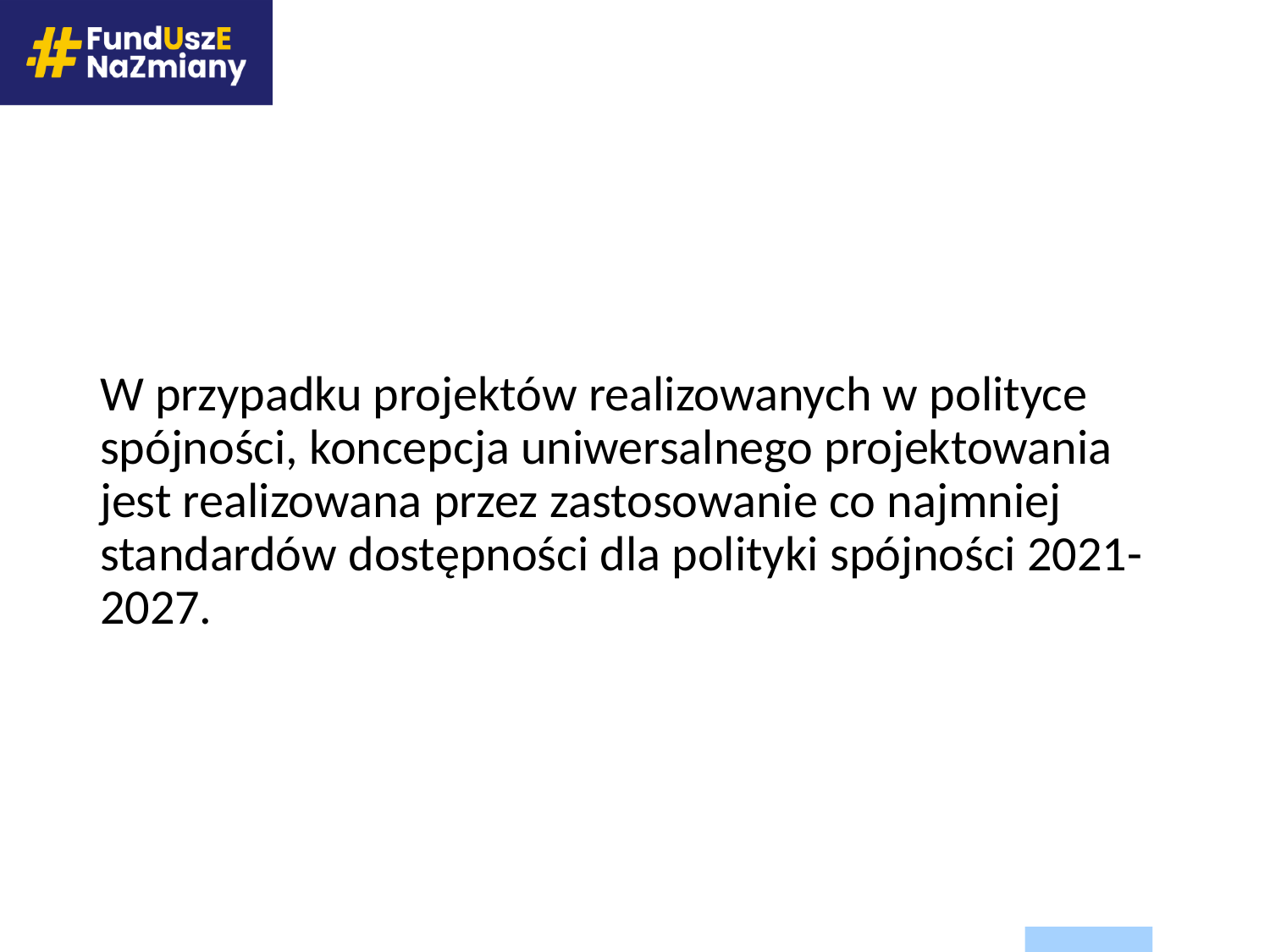

#

W przypadku projektów realizowanych w polityce spójności, koncepcja uniwersalnego projektowania jest realizowana przez zastosowanie co najmniej standardów dostępności dla polityki spójności 2021-2027.